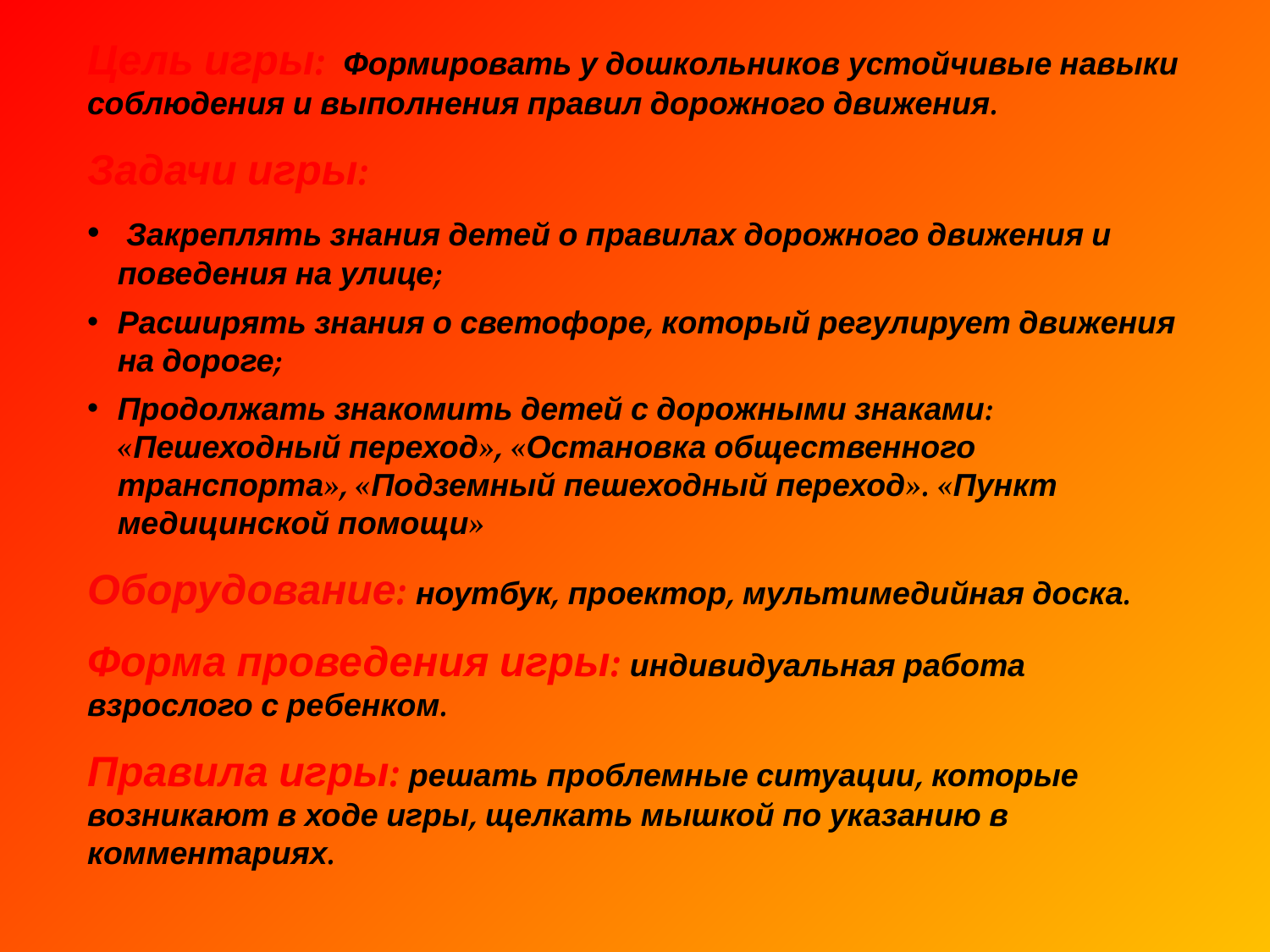

Цель игры:  Формировать у дошкольников устойчивые навыки соблюдения и выполнения правил дорожного движения.
Задачи игры:
 Закреплять знания детей о правилах дорожного движения и поведения на улице;
Расширять знания о светофоре, который регулирует движения на дороге;
Продолжать знакомить детей с дорожными знаками: «Пешеходный переход», «Остановка общественного транспорта», «Подземный пешеходный переход». «Пункт медицинской помощи»
Оборудование: ноутбук, проектор, мультимедийная доска.
Форма проведения игры: индивидуальная работа взрослого с ребенком.
Правила игры: решать проблемные ситуации, которые возникают в ходе игры, щелкать мышкой по указанию в комментариях.